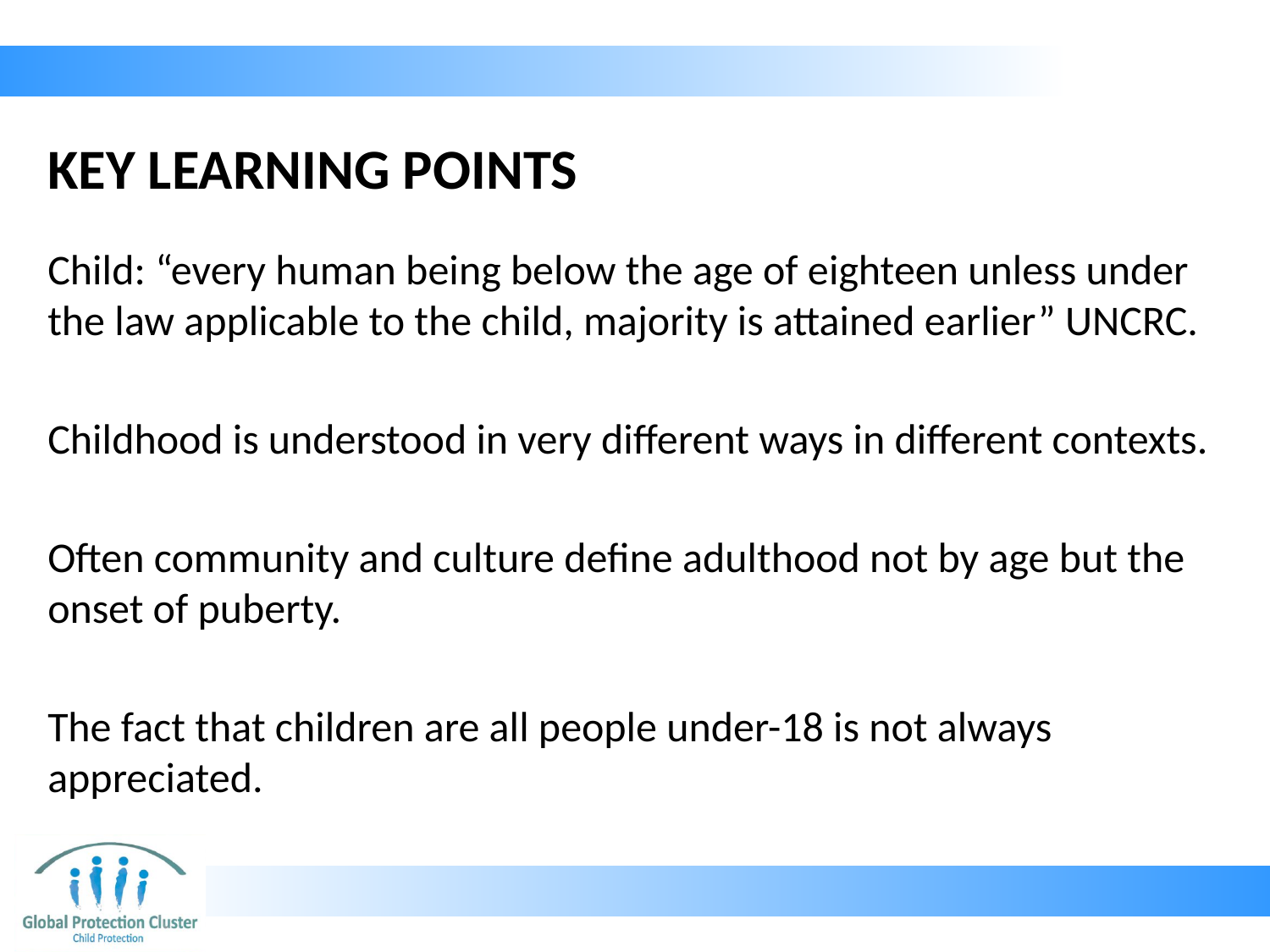

# KEY LEARNING POINTS
Child: “every human being below the age of eighteen unless under the law applicable to the child, majority is attained earlier” UNCRC.

Childhood is understood in very different ways in different contexts.

Often community and culture define adulthood not by age but the onset of puberty.

The fact that children are all people under-18 is not always appreciated.